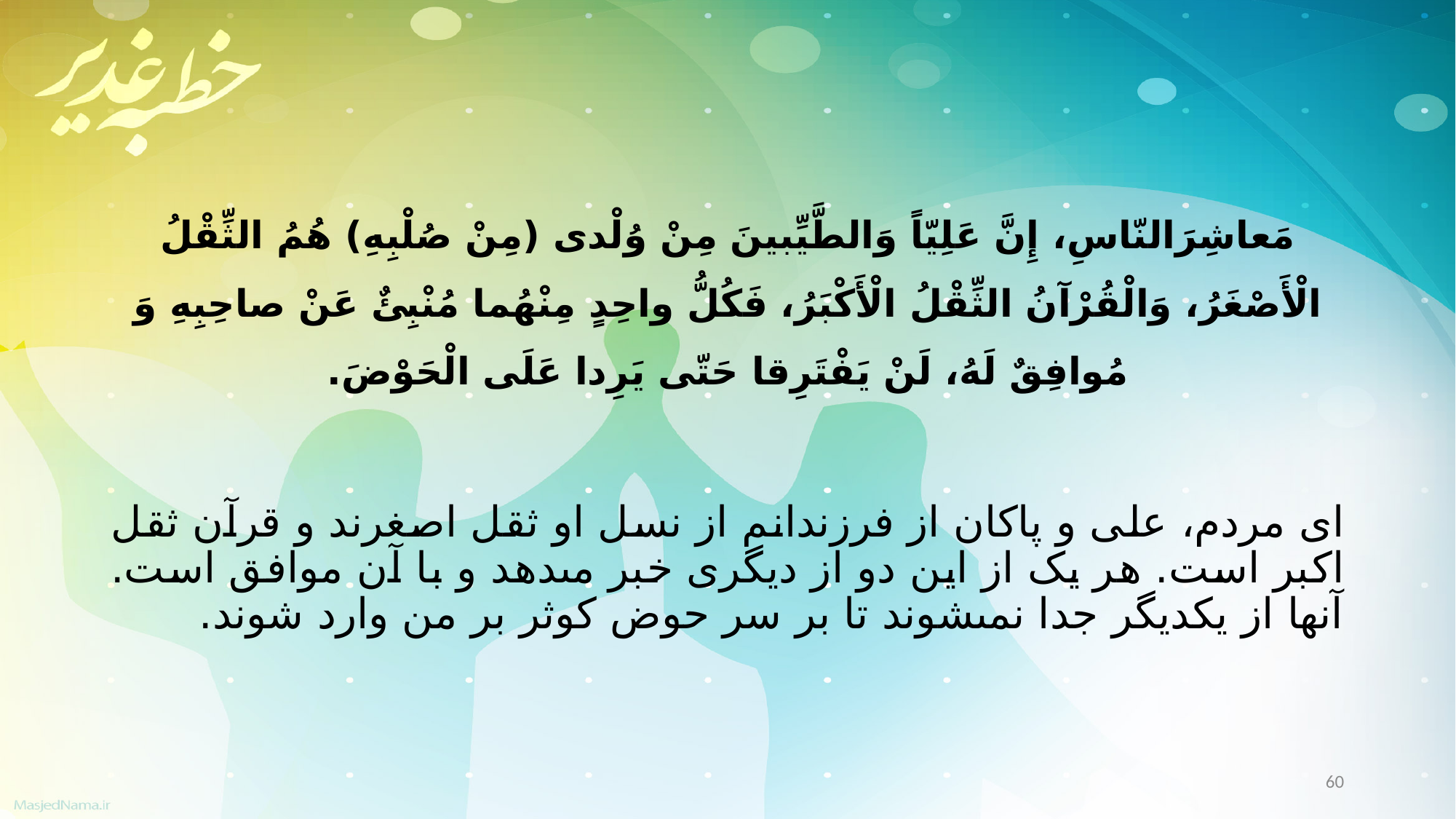

مَعاشِرَالنّاسِ، إِنَّ عَلِیّاً وَالطَّیِّبینَ مِنْ وُلْدی (مِنْ صُلْبِهِ) هُمُ الثِّقْلُ الْأَصْغَرُ، وَالْقُرْآنُ الثِّقْلُ الْأَکْبَرُ، فَکُلُّ واحِدٍ مِنْهُما مُنْبِئٌ عَنْ صاحِبِهِ وَ مُوافِقٌ لَهُ، لَنْ یَفْتَرِقا حَتّی یَرِدا عَلَی الْحَوْضَ.
اى مردم، على و پاکان از فرزندانم از نسل او ثقل اصغرند و قرآن ثقل اکبر است. هر یک از این دو از دیگرى خبر مى‏دهد و با آن موافق است. آنها از یکدیگر جدا نمى‏شوند تا بر سر حوض کوثر بر من وارد شوند.
60